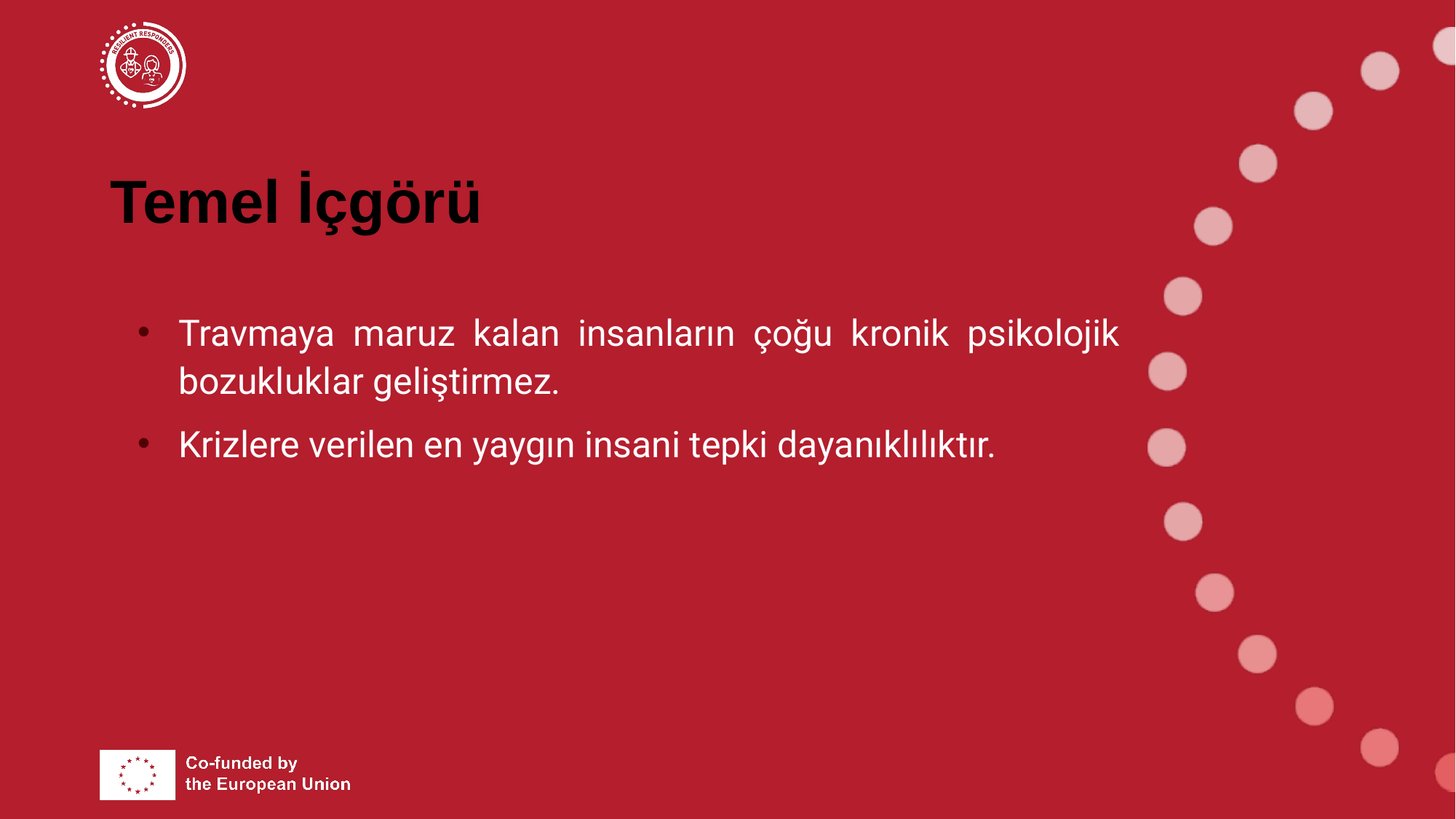

# Temel İçgörü
Travmaya maruz kalan insanların çoğu kronik psikolojik bozukluklar geliştirmez.
Krizlere verilen en yaygın insani tepki dayanıklılıktır.